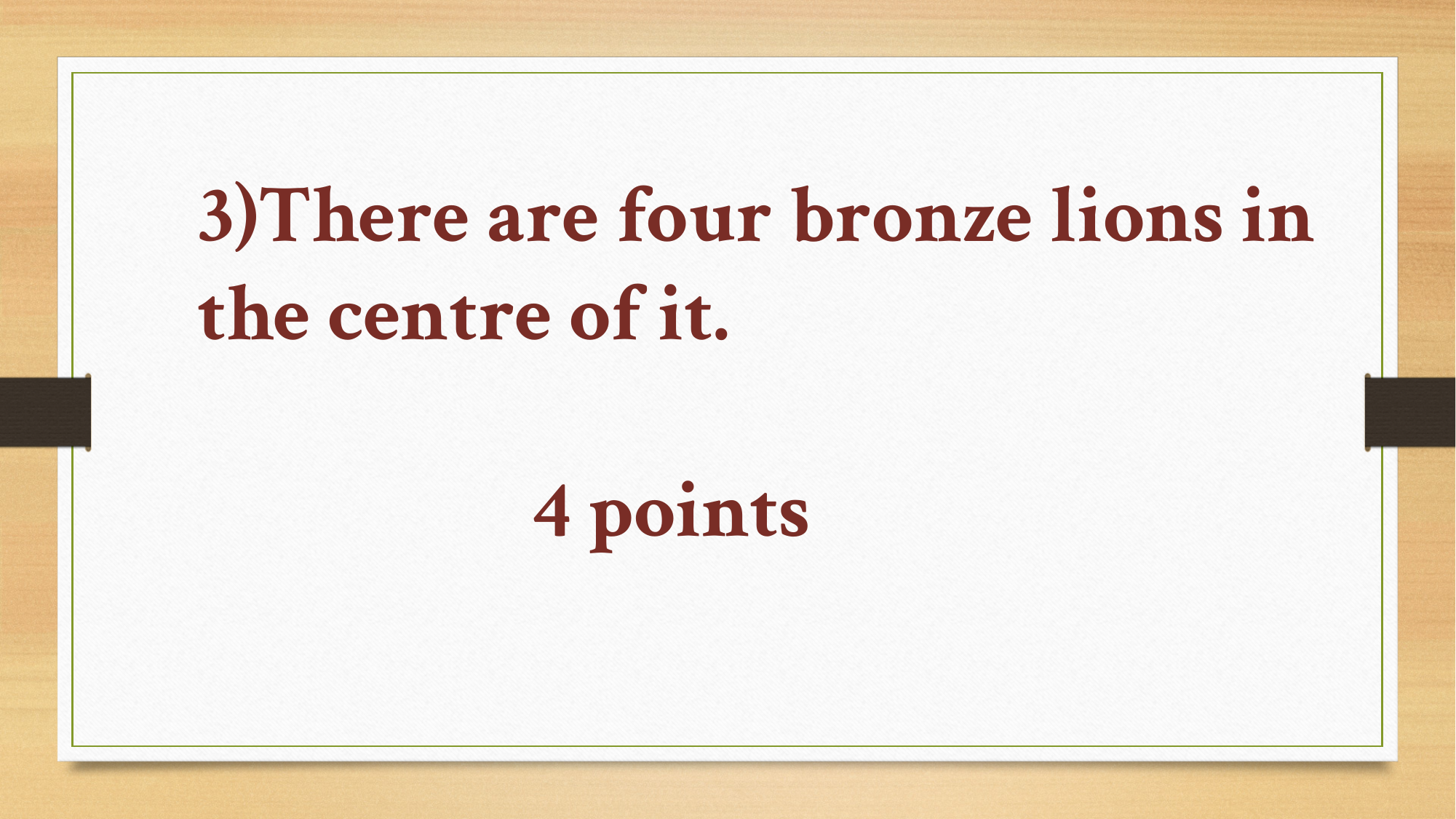

3)There are four bronze lions in the centre of it.

                    4 points